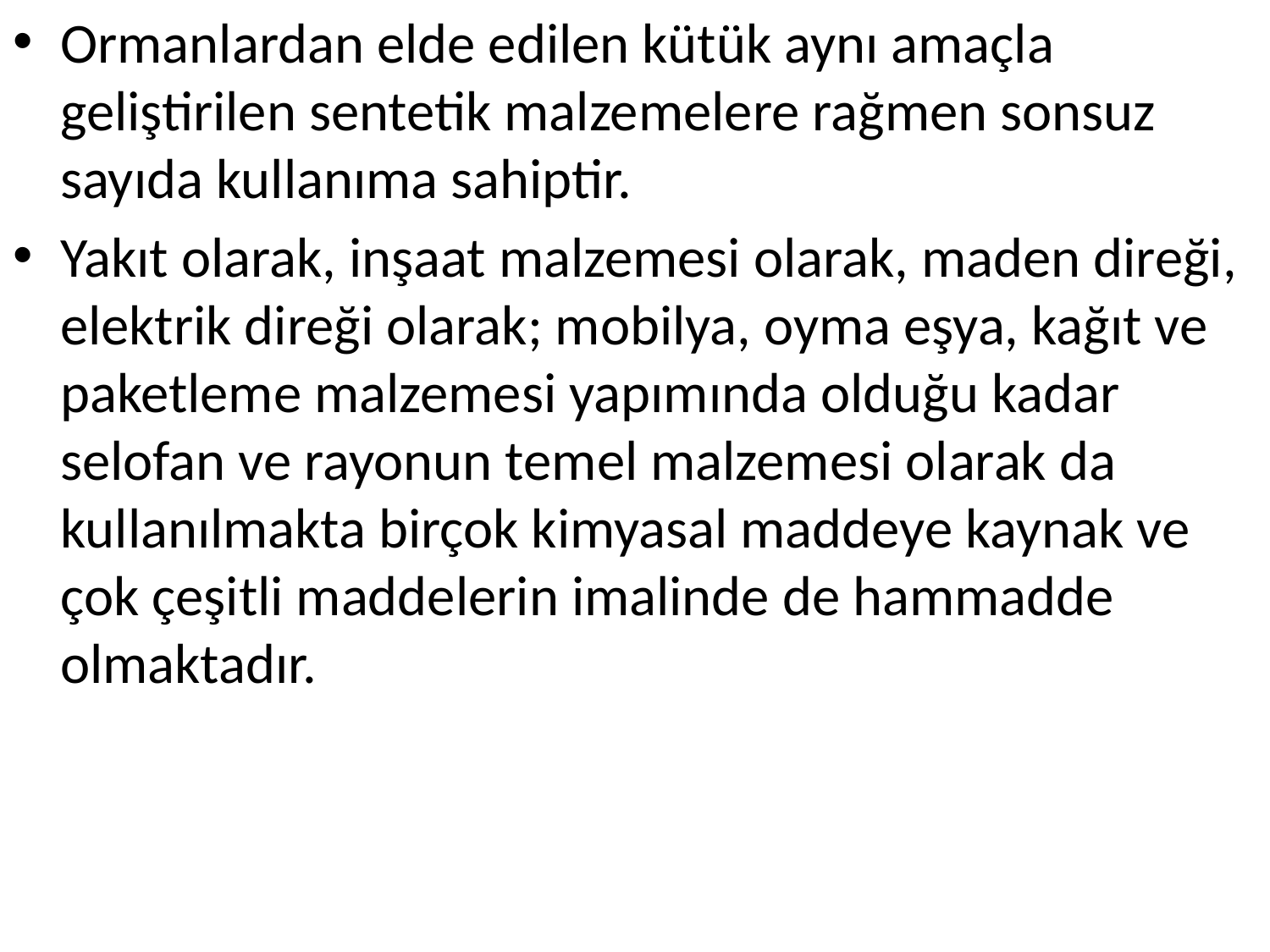

Ormanlardan elde edilen kütük aynı amaçla geliştirilen sentetik malzemelere rağmen sonsuz sayıda kullanıma sahiptir.
Yakıt olarak, inşaat malzemesi olarak, maden direği, elektrik direği olarak; mobilya, oyma eşya, kağıt ve paketleme malzemesi yapımında olduğu kadar selofan ve rayonun temel malzemesi olarak da kullanılmakta birçok kimyasal maddeye kaynak ve çok çeşitli maddelerin imalinde de hammadde olmaktadır.